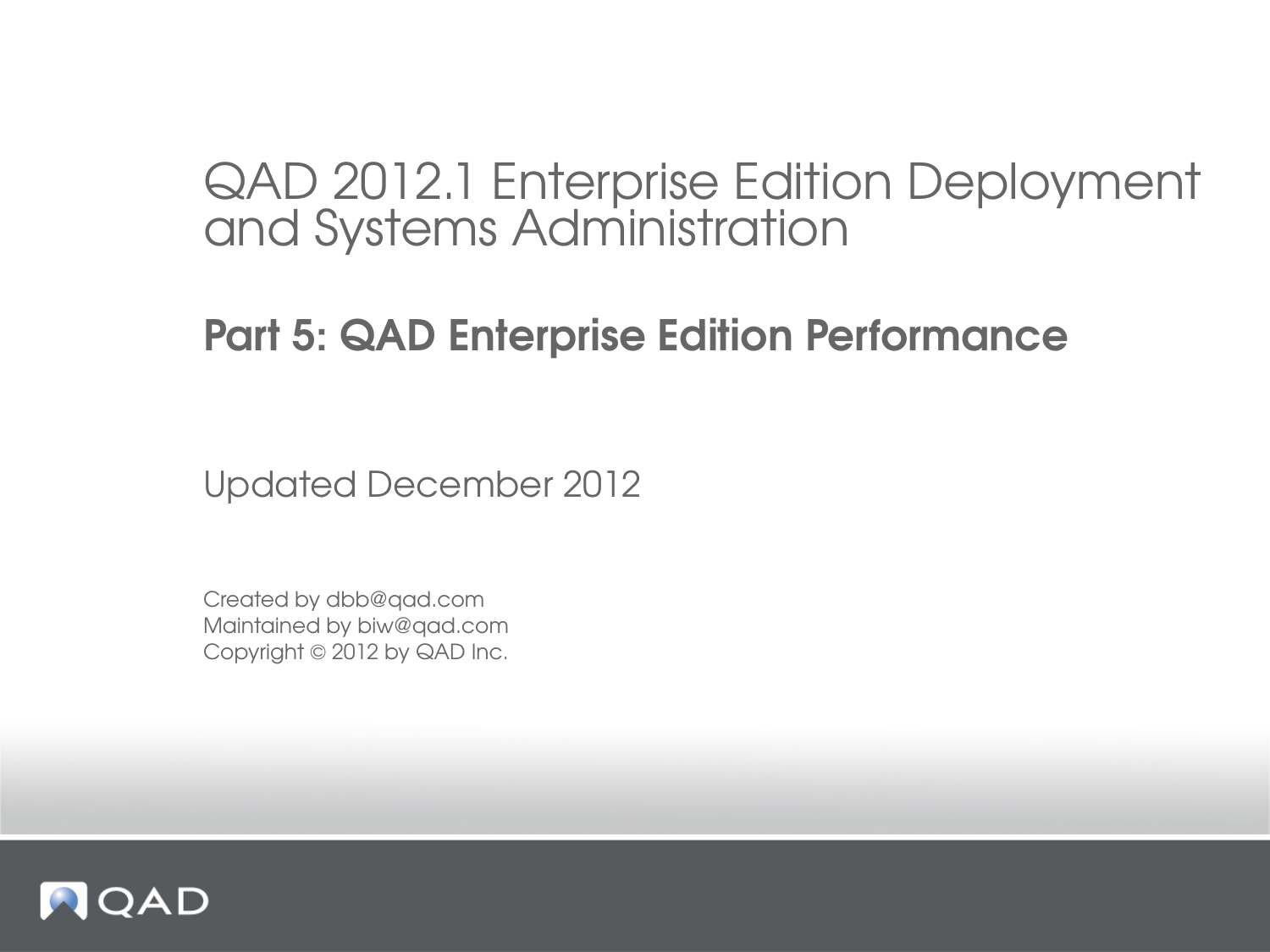

QAD 2012.1 Enterprise Edition Deployment and Systems Administration

Part 5: QAD Enterprise Edition Performance

Updated December 2012

Created by dbb@qad.com
Maintained by biw@qad.com
Copyright © 2012 by QAD Inc.